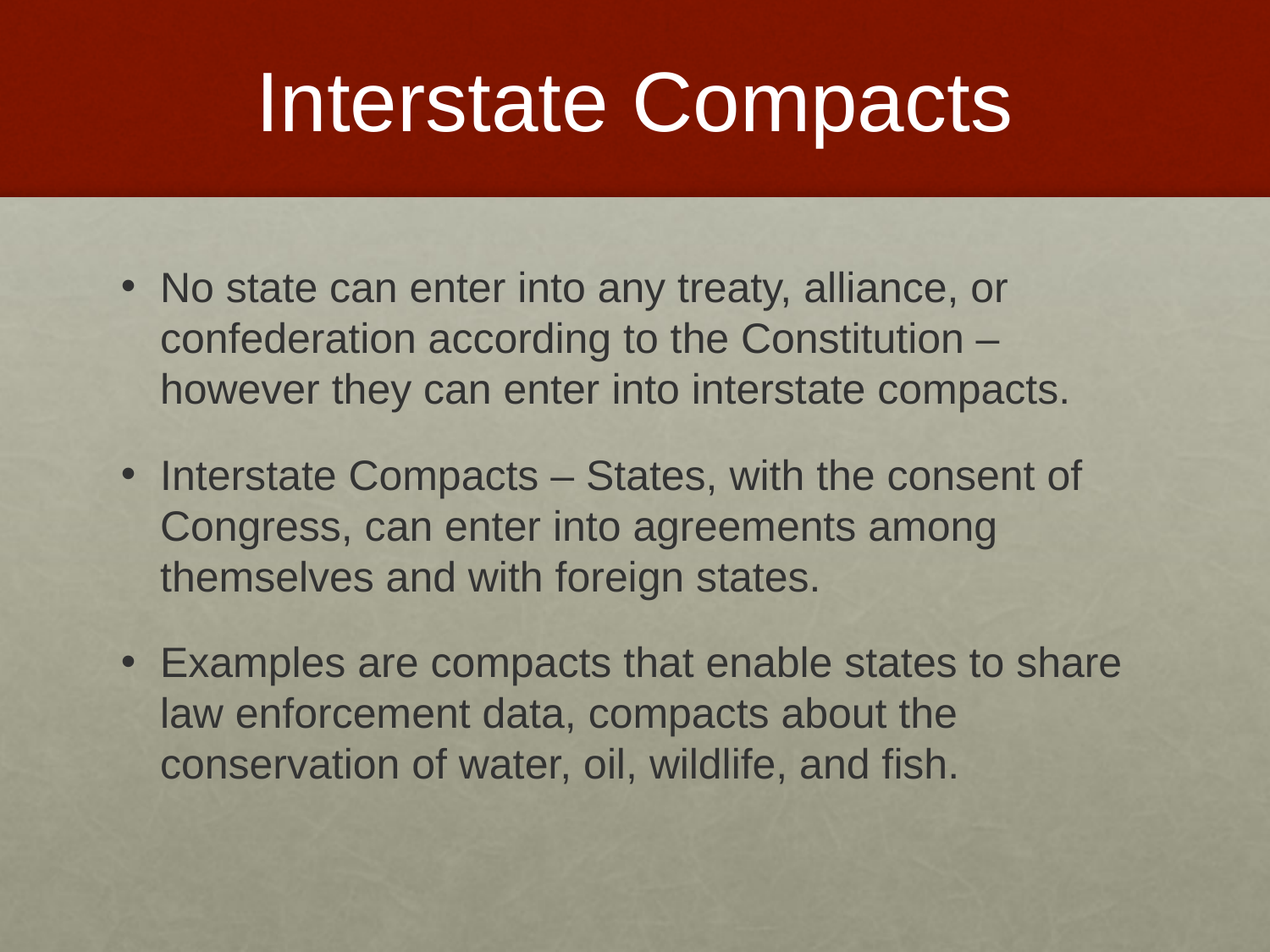

# Interstate Compacts
No state can enter into any treaty, alliance, or confederation according to the Constitution – however they can enter into interstate compacts.
Interstate Compacts – States, with the consent of Congress, can enter into agreements among themselves and with foreign states.
Examples are compacts that enable states to share law enforcement data, compacts about the conservation of water, oil, wildlife, and fish.